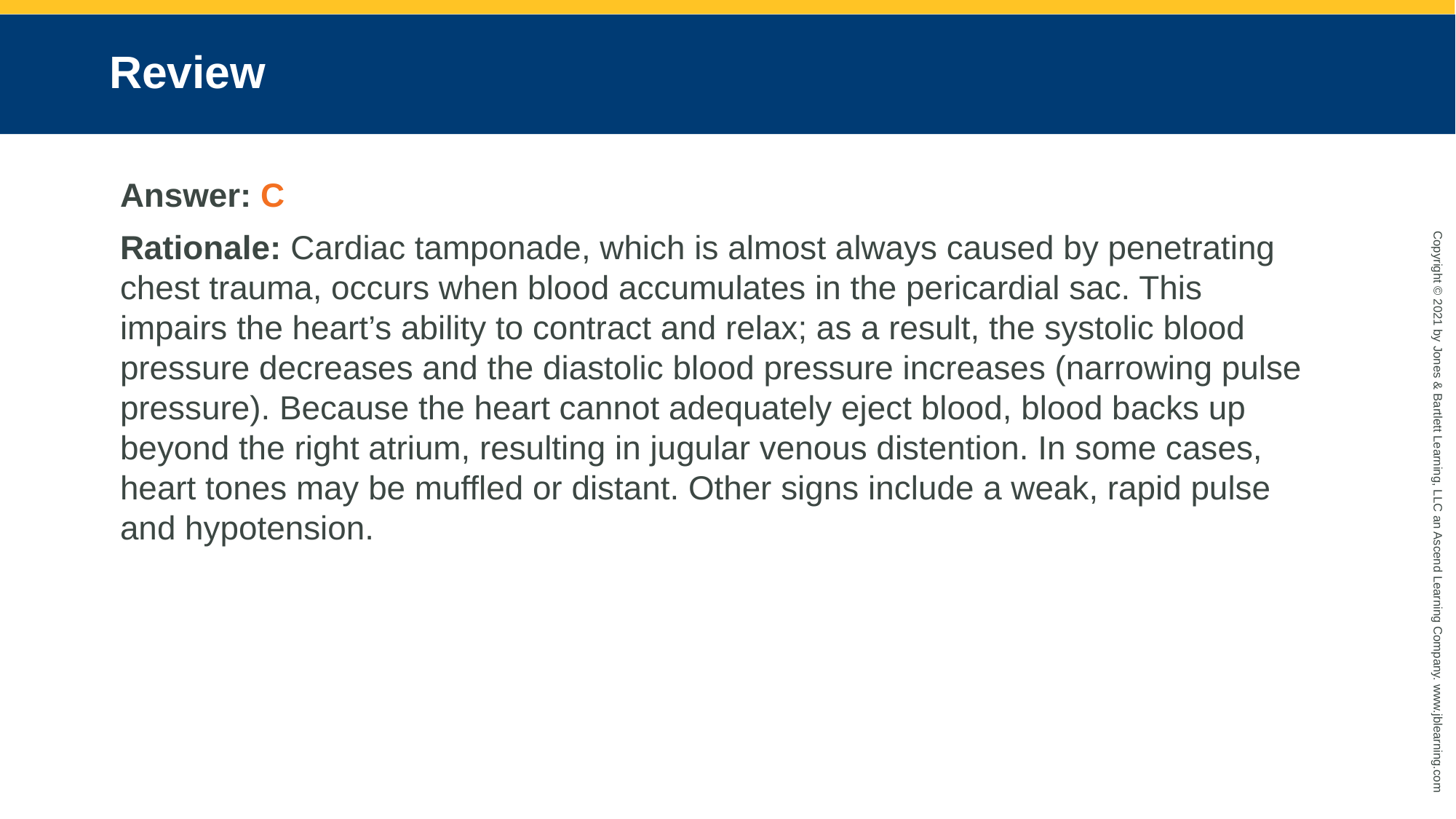

# Review
Answer: C
Rationale: Cardiac tamponade, which is almost always caused by penetrating chest trauma, occurs when blood accumulates in the pericardial sac. This impairs the heart’s ability to contract and relax; as a result, the systolic blood pressure decreases and the diastolic blood pressure increases (narrowing pulse pressure). Because the heart cannot adequately eject blood, blood backs up beyond the right atrium, resulting in jugular venous distention. In some cases, heart tones may be muffled or distant. Other signs include a weak, rapid pulse and hypotension.